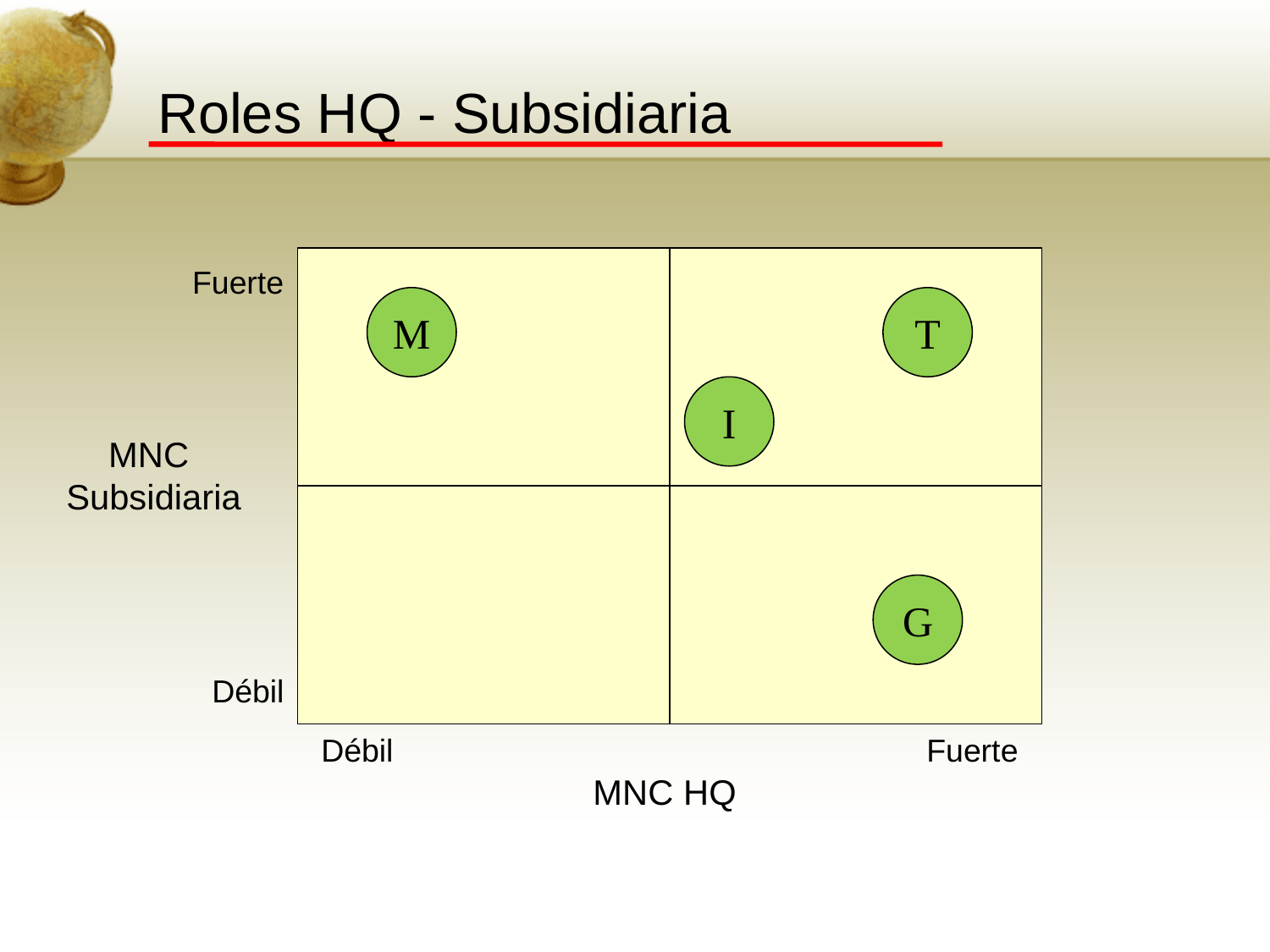

# Roles HQ - Subsidiaria

Fuerte
M
T
I
MNC
Subsidiaria
G
Débil
Débil
Fuerte
MNC HQ